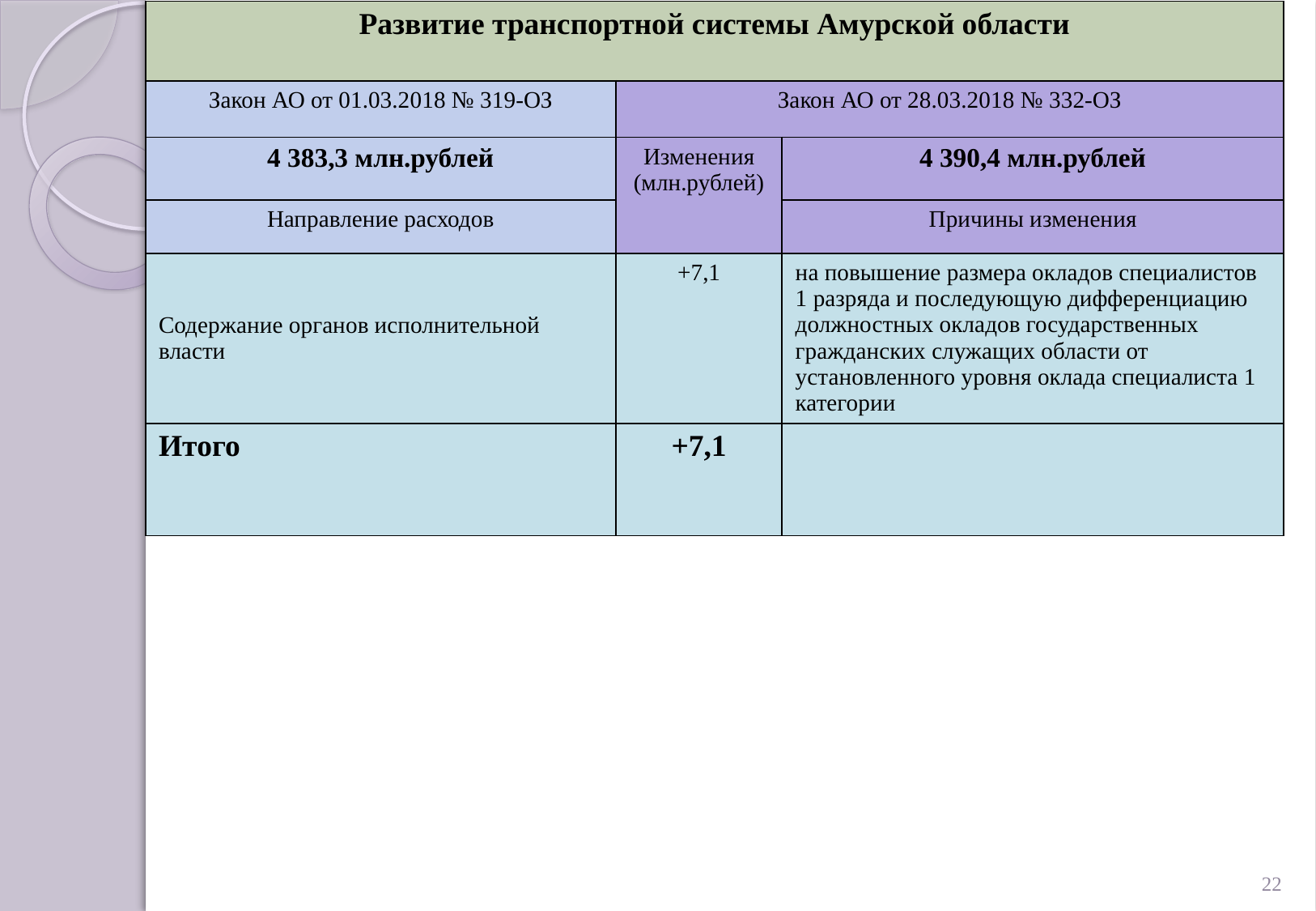

| Развитие транспортной системы Амурской области |  |  |
| --- | --- | --- |
| Закон АО от 01.03.2018 № 319-ОЗ | Закон АО от 28.03.2018 № 332-ОЗ |  |
| 4 383,3 млн.рублей | Изменения (млн.рублей) | 4 390,4 млн.рублей |
| Направление расходов |  | Причины изменения |
| Содержание органов исполнительной власти | +7,1 | на повышение размера окладов специалистов 1 разряда и последующую дифференциацию должностных окладов государственных гражданских служащих области от установленного уровня оклада специалиста 1 категории |
| Итого | +7,1 |  |
22